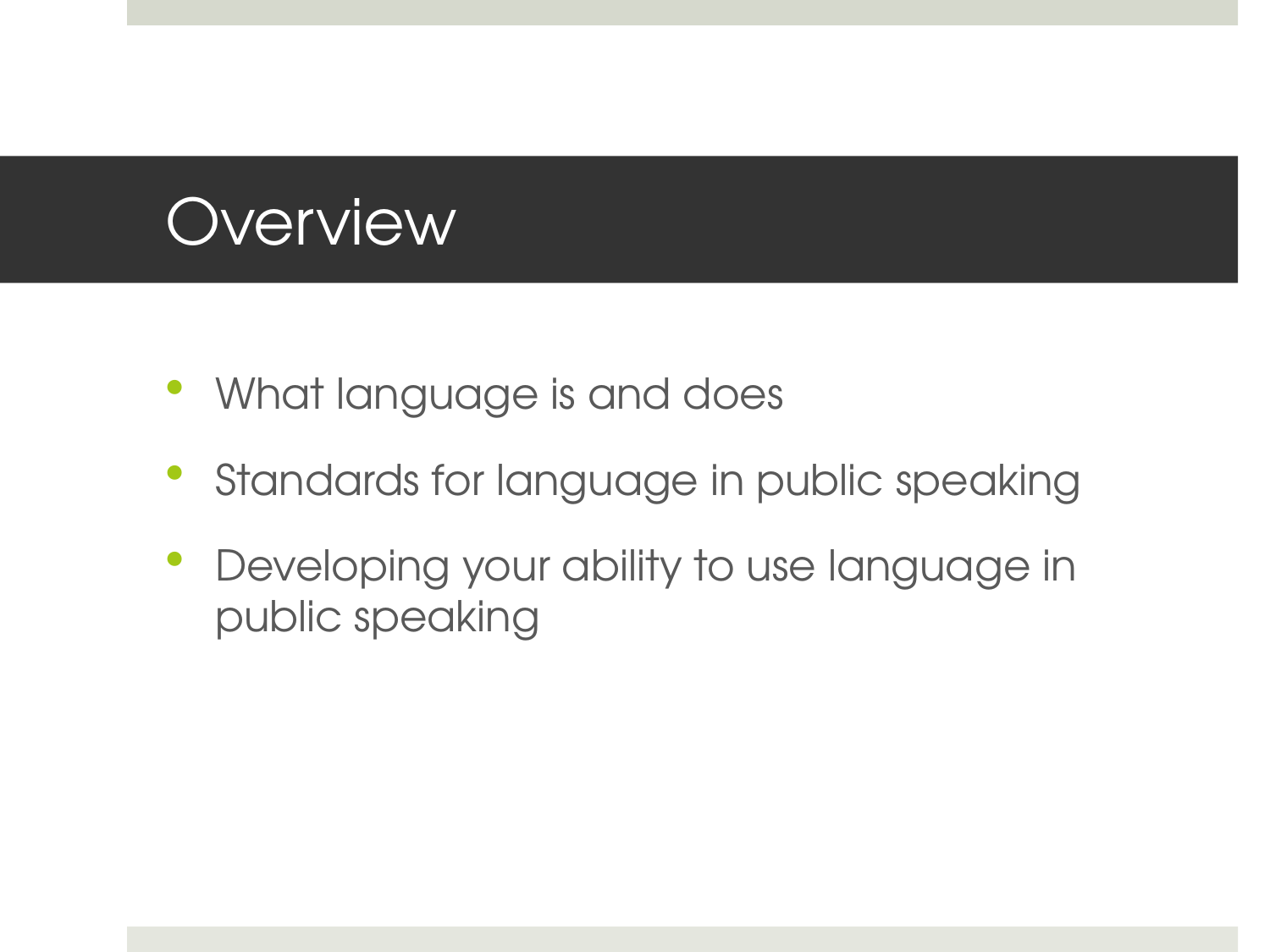

# Overview
What language is and does
Standards for language in public speaking
Developing your ability to use language in public speaking